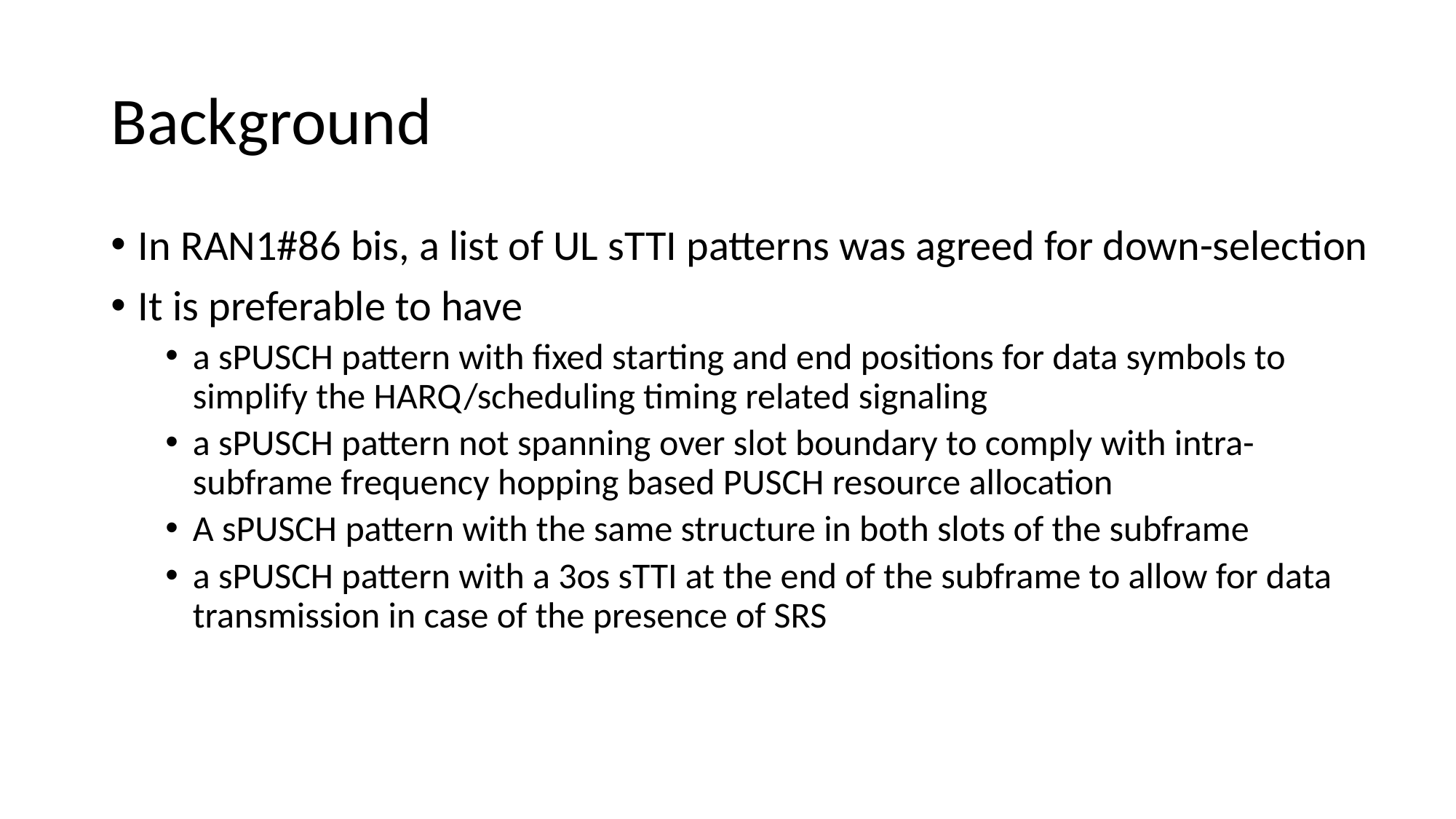

# Background
In RAN1#86 bis, a list of UL sTTI patterns was agreed for down-selection
It is preferable to have
a sPUSCH pattern with fixed starting and end positions for data symbols to simplify the HARQ/scheduling timing related signaling
a sPUSCH pattern not spanning over slot boundary to comply with intra-subframe frequency hopping based PUSCH resource allocation
A sPUSCH pattern with the same structure in both slots of the subframe
a sPUSCH pattern with a 3os sTTI at the end of the subframe to allow for data transmission in case of the presence of SRS